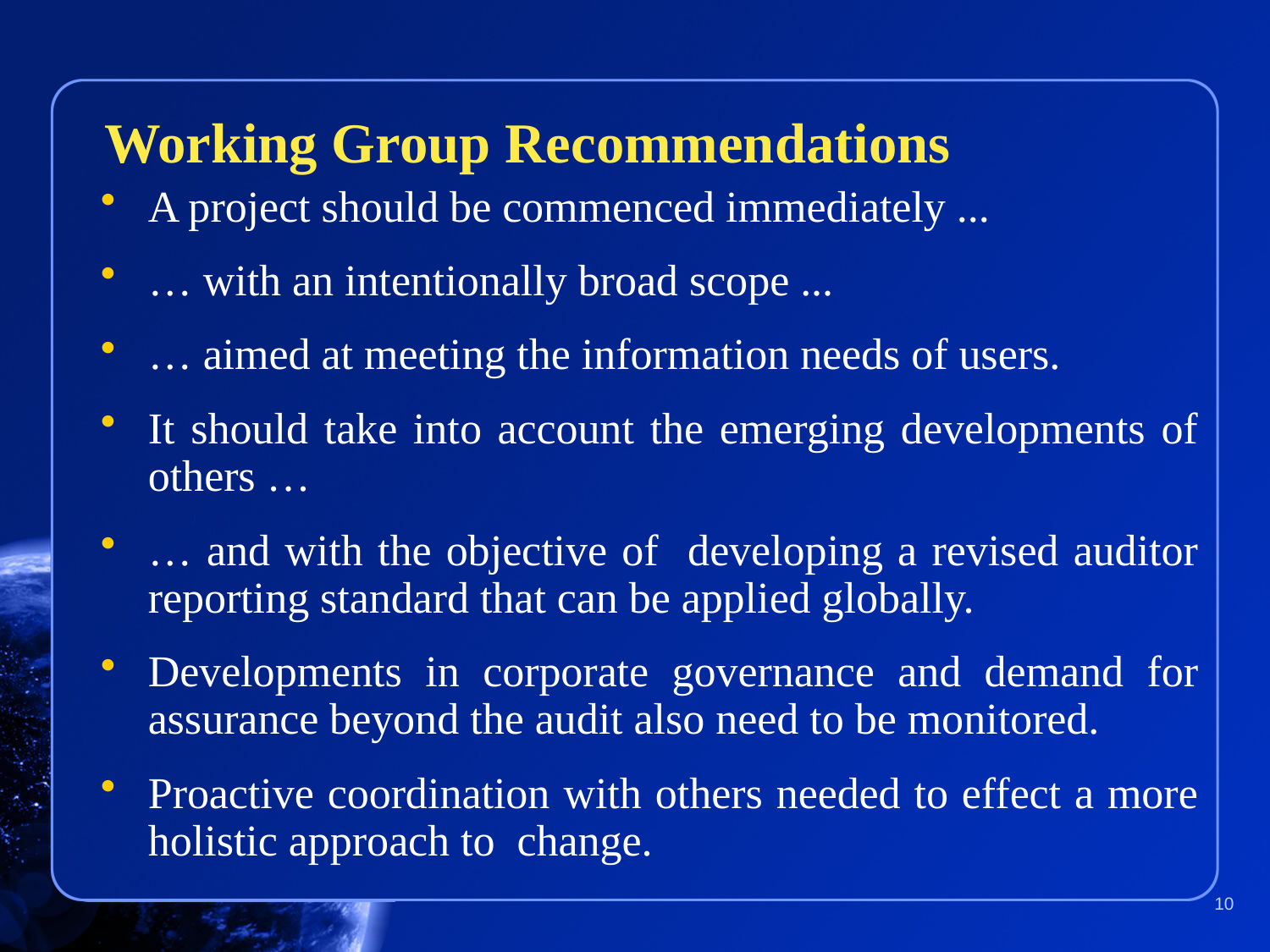

#
Working Group Recommendations
A project should be commenced immediately ...
… with an intentionally broad scope ...
… aimed at meeting the information needs of users.
It should take into account the emerging developments of others …
… and with the objective of  developing a revised auditor reporting standard that can be applied globally.
Developments in corporate governance and demand for assurance beyond the audit also need to be monitored.
Proactive coordination with others needed to effect a more holistic approach to  change.

10